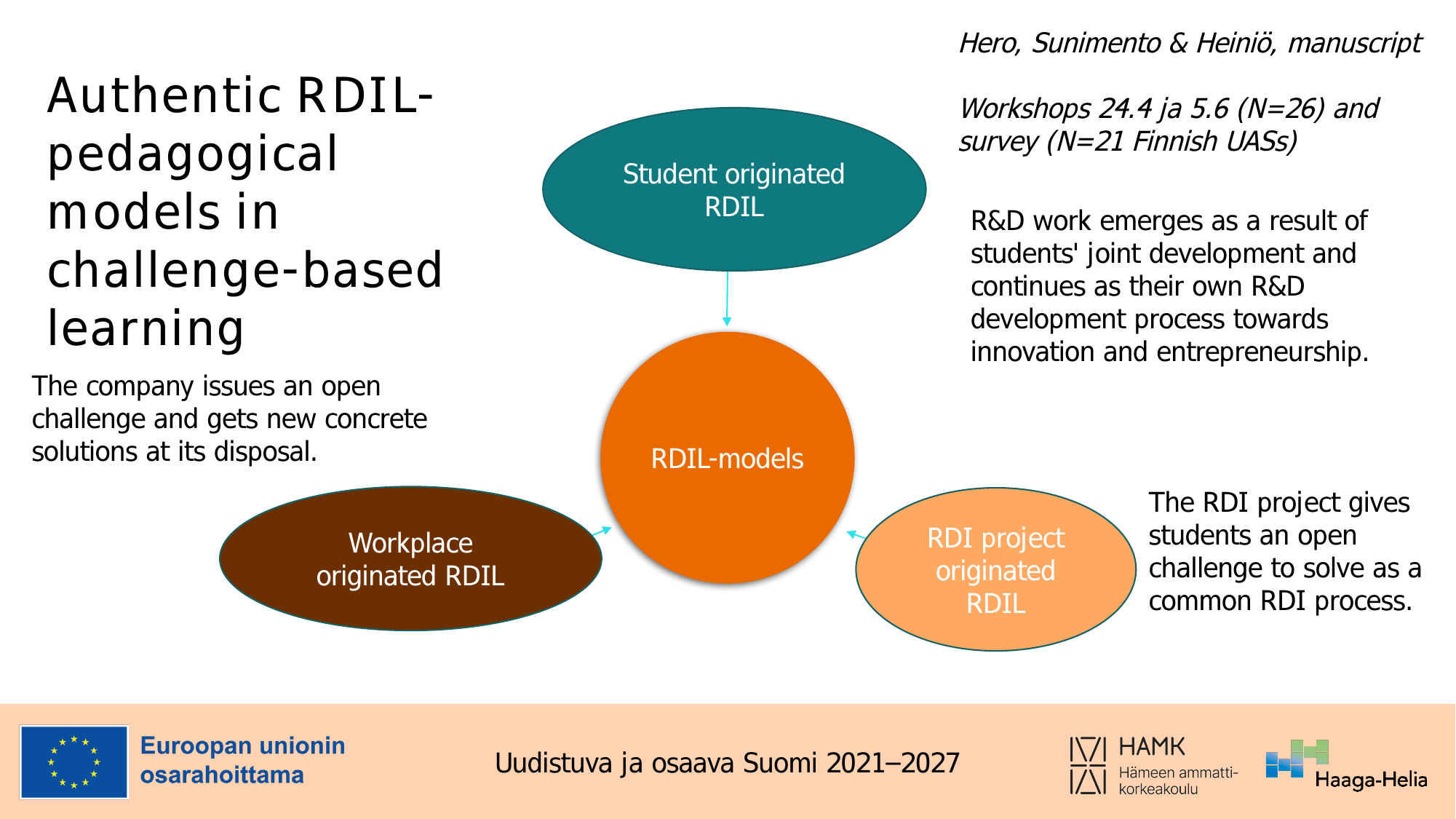

Hero, Sunimento & Heiniö, manuscript

Workshops 24.4 ja 5.6 (N=26) and survey (N=21 Finnish UASs)
Authentic RDIL- pedagogical models in challenge-based learning
Student originated RDIL
R&D work emerges as a result of students' joint development and continues as their own R&D development process towards innovation and entrepreneurship.
RDIL-models
The company issues an open challenge and gets new concrete solutions at its disposal.
The RDI project gives students an open challenge to solve as a common RDI process.
Workplace originated RDIL
RDI project originated RDIL